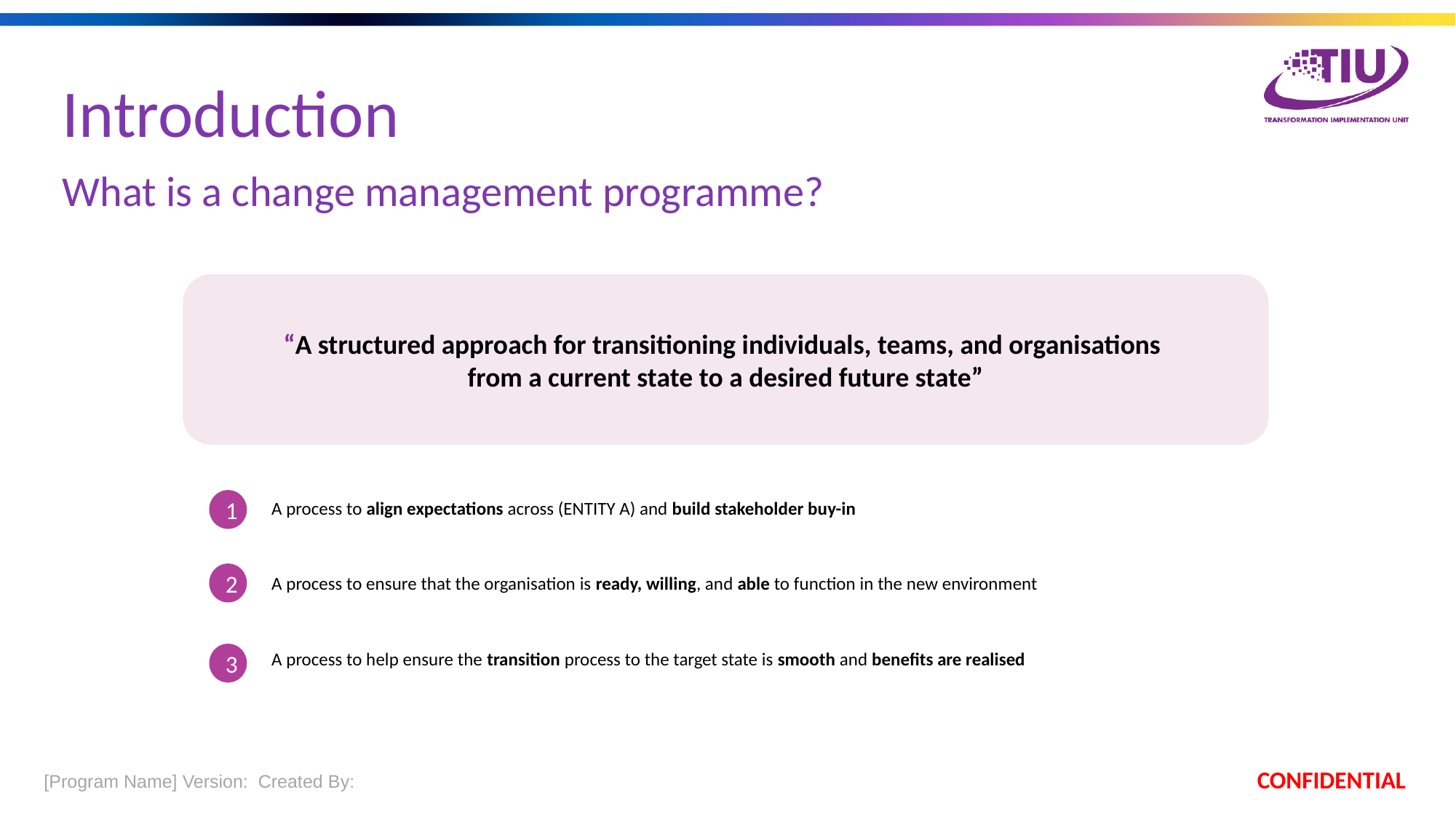

Introduction
What is a change management programme?

“A structured approach for transitioning individuals, teams, and organisations
from a current state to a desired future state”
A process to align expectations across (ENTITY A) and build stakeholder buy-in
1
A process to ensure that the organisation is ready, willing, and able to function in the new environment
2
A process to help ensure the transition process to the target state is smooth and benefits are realised
3
 [Program Name] Version:  Created By:
CONFIDENTIAL